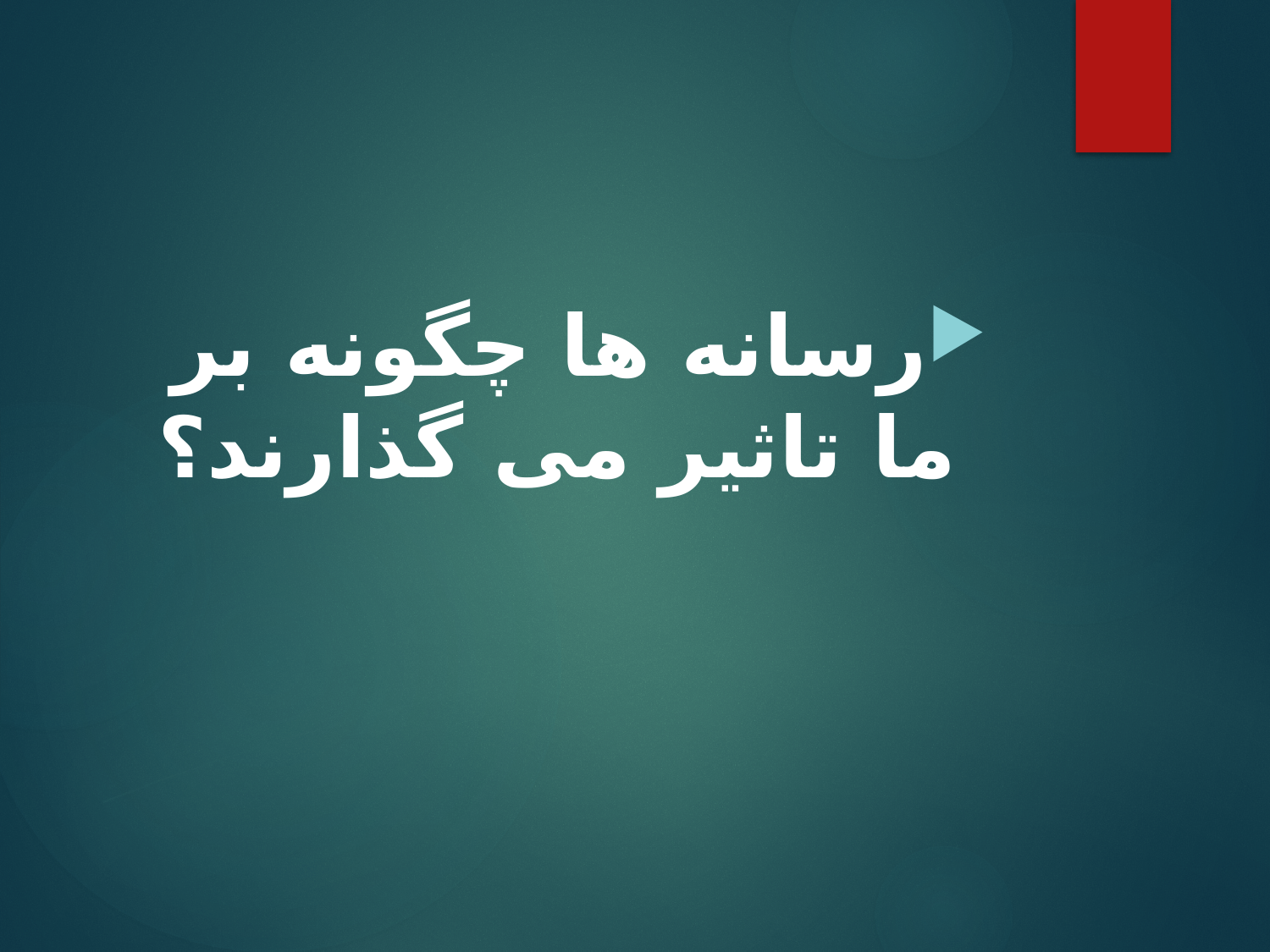

#
رسانه ها چگونه بر ما تاثیر می گذارند؟